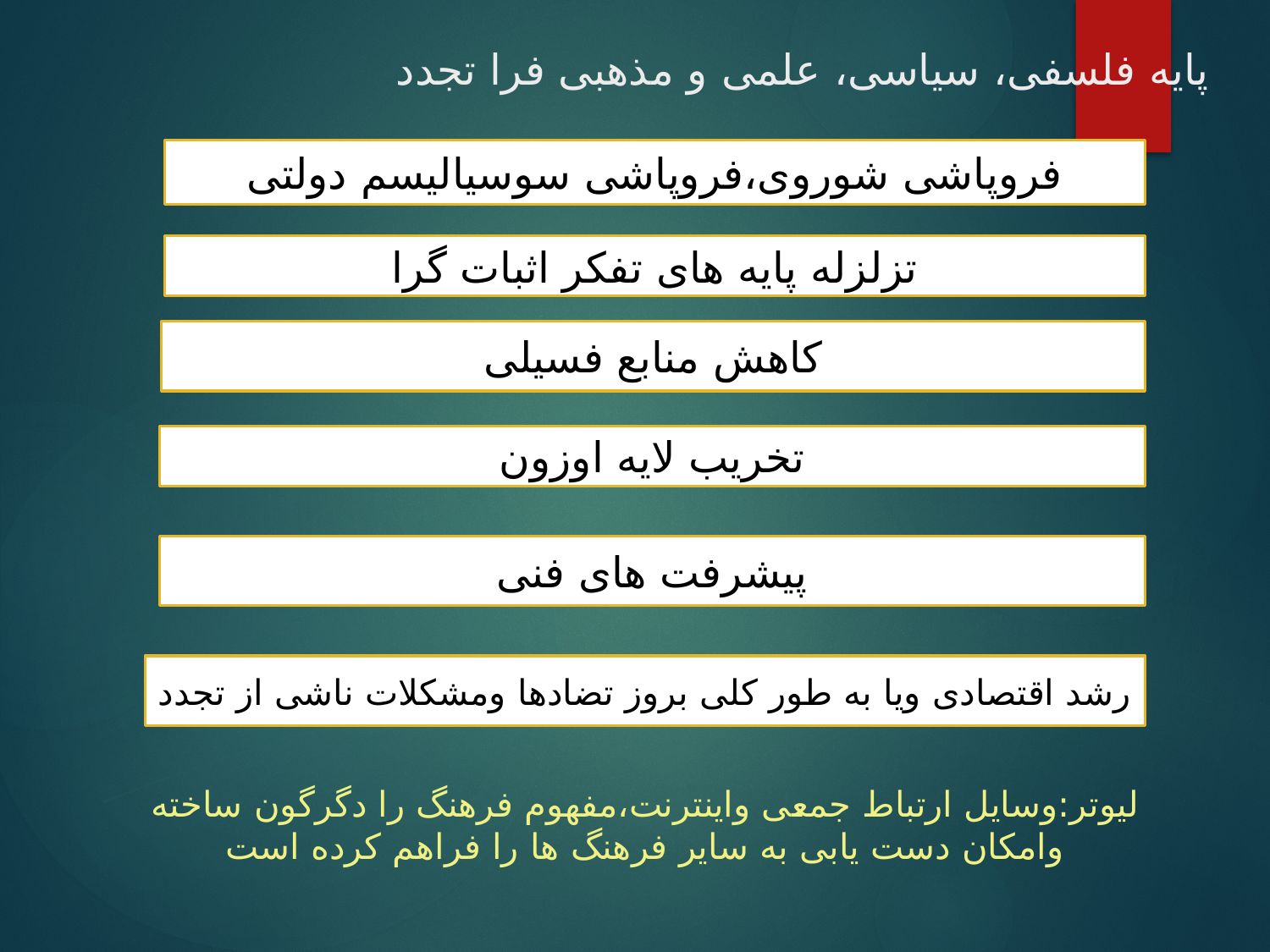

# پایه فلسفی، سیاسی، علمی و مذهبی فرا تجدد
فروپاشی شوروی،فروپاشی سوسیالیسم دولتی
تزلزله پایه های تفکر اثبات گرا
کاهش منابع فسیلی
تخریب لایه اوزون
پیشرفت های فنی
رشد اقتصادی ویا به طور کلی بروز تضادها ومشکلات ناشی از تجدد
لیوتر:وسایل ارتباط جمعی واینترنت،مفهوم فرهنگ را دگرگون ساخته وامکان دست یابی به سایر فرهنگ ها را فراهم کرده است